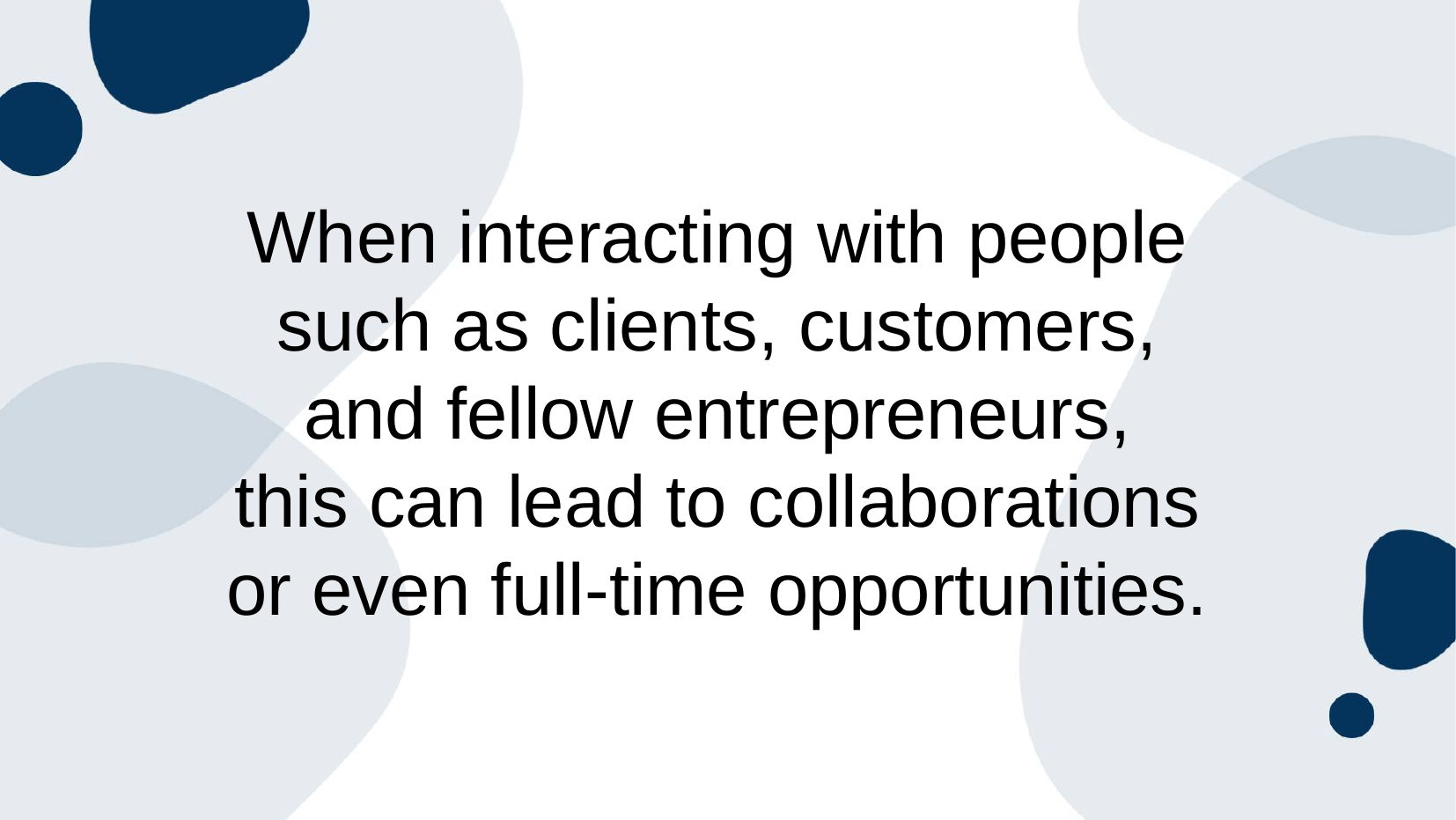

# When interacting with people
such as clients, customers,
and fellow entrepreneurs,
this can lead to collaborations
or even full-time opportunities.